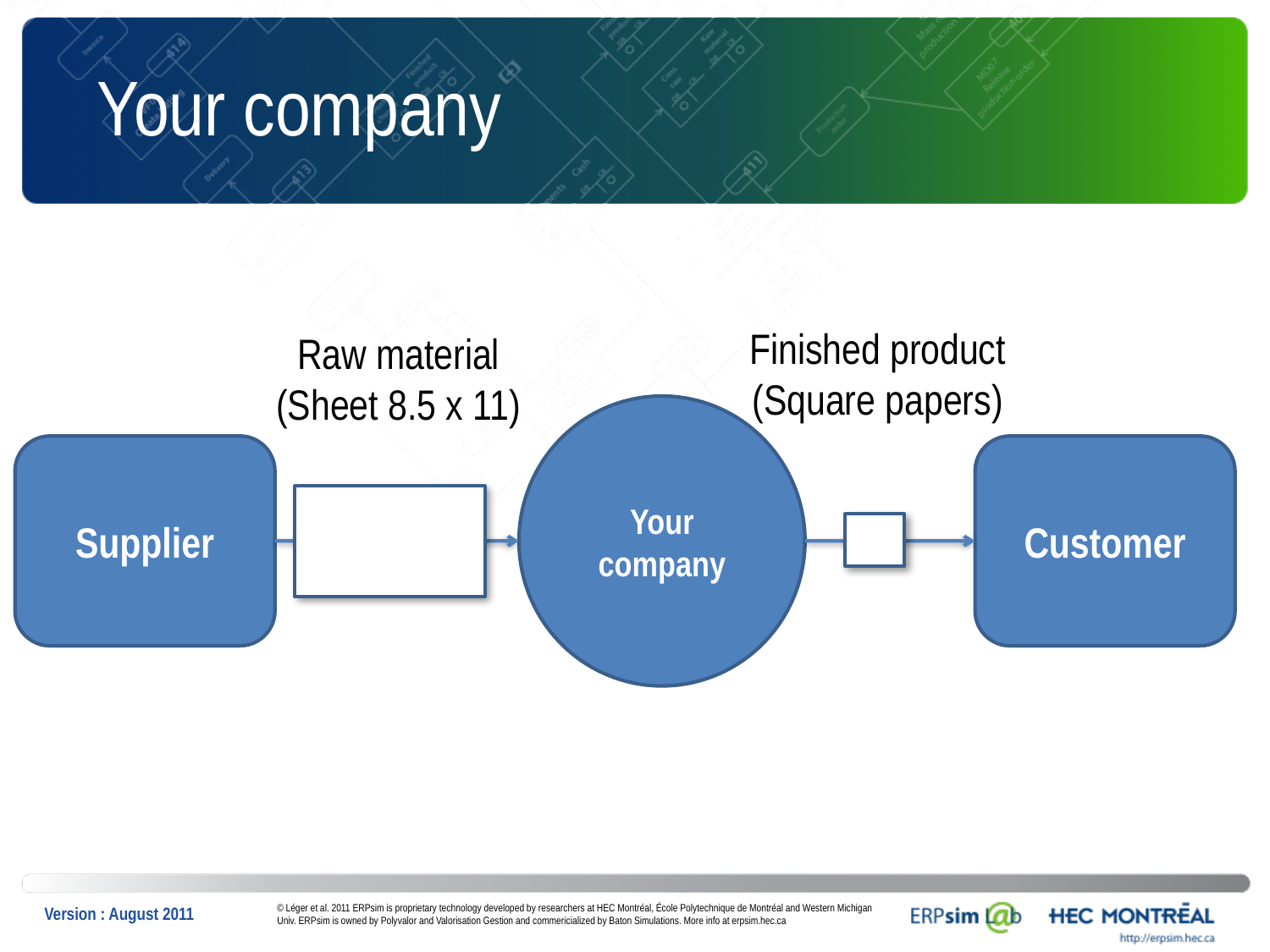

# Your company
Finished product
(Square papers)
Raw material
(Sheet 8.5 x 11)
Your company
Supplier
Customer